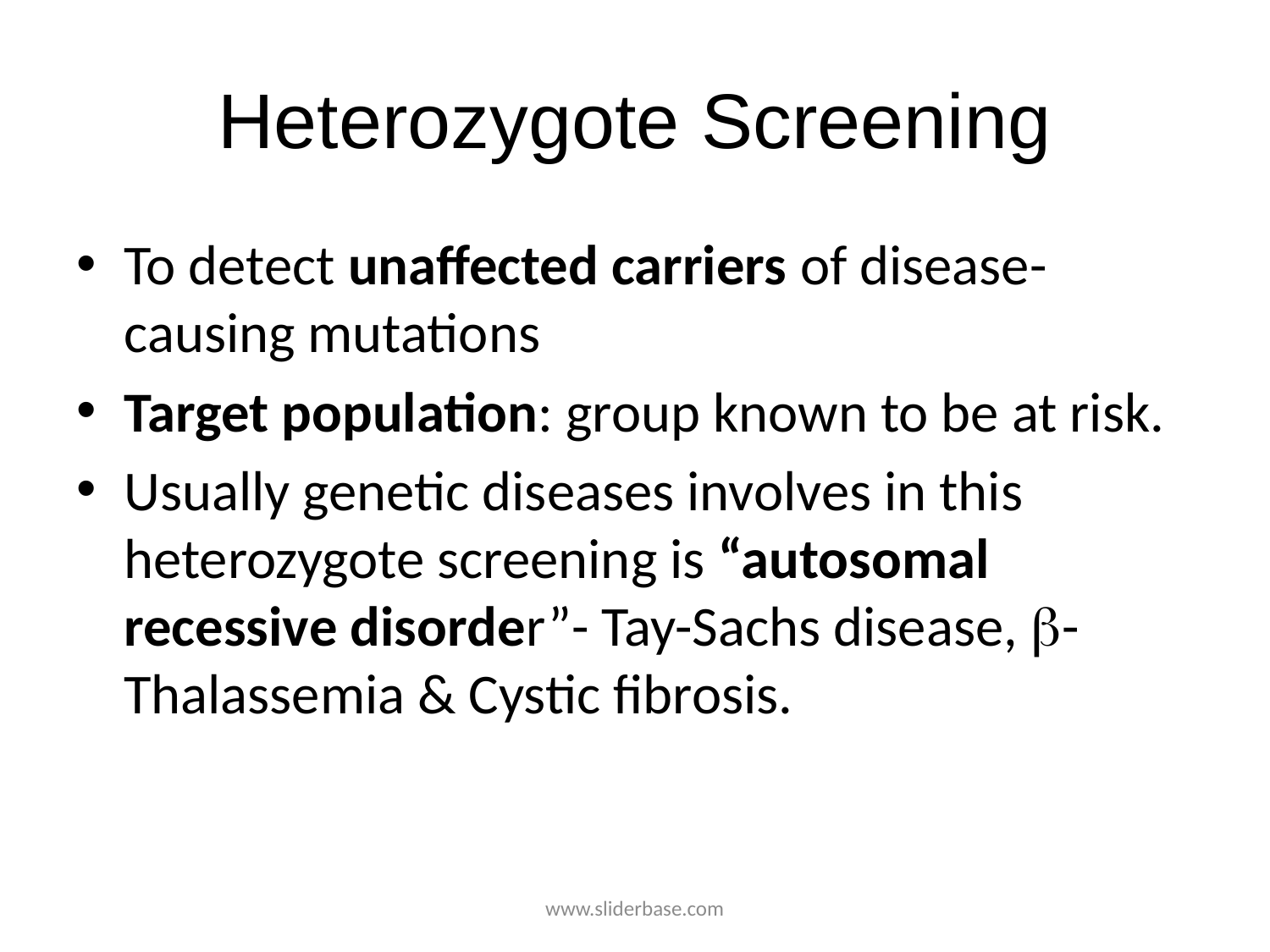

# Heterozygote Screening
To detect unaffected carriers of disease-causing mutations
Target population: group known to be at risk.
Usually genetic diseases involves in this heterozygote screening is “autosomal recessive disorder”- Tay-Sachs disease, β-Thalassemia & Cystic fibrosis.
www.sliderbase.com